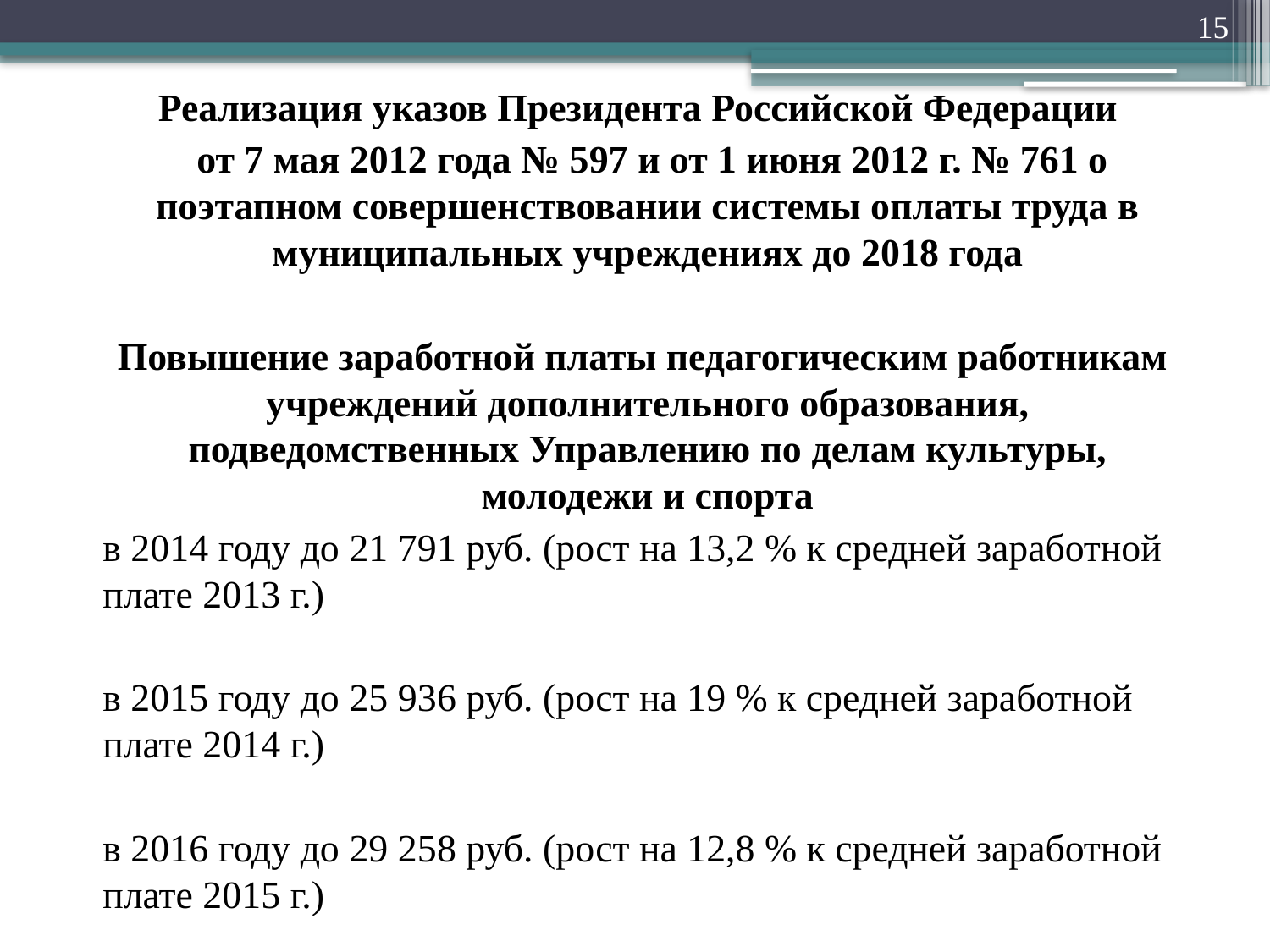

15
Реализация указов Президента Российской Федерации
 от 7 мая 2012 года № 597 и от 1 июня 2012 г. № 761 о поэтапном совершенствовании системы оплаты труда в муниципальных учреждениях до 2018 года

Повышение заработной платы педагогическим работникам  учреждений дополнительного образования, подведомственных Управлению по делам культуры, молодежи и спорта
в 2014 году до 21 791 руб. (рост на 13,2 % к средней заработной плате 2013 г.)

в 2015 году до 25 936 руб. (рост на 19 % к средней заработной плате 2014 г.)

в 2016 году до 29 258 руб. (рост на 12,8 % к средней заработной плате 2015 г.)